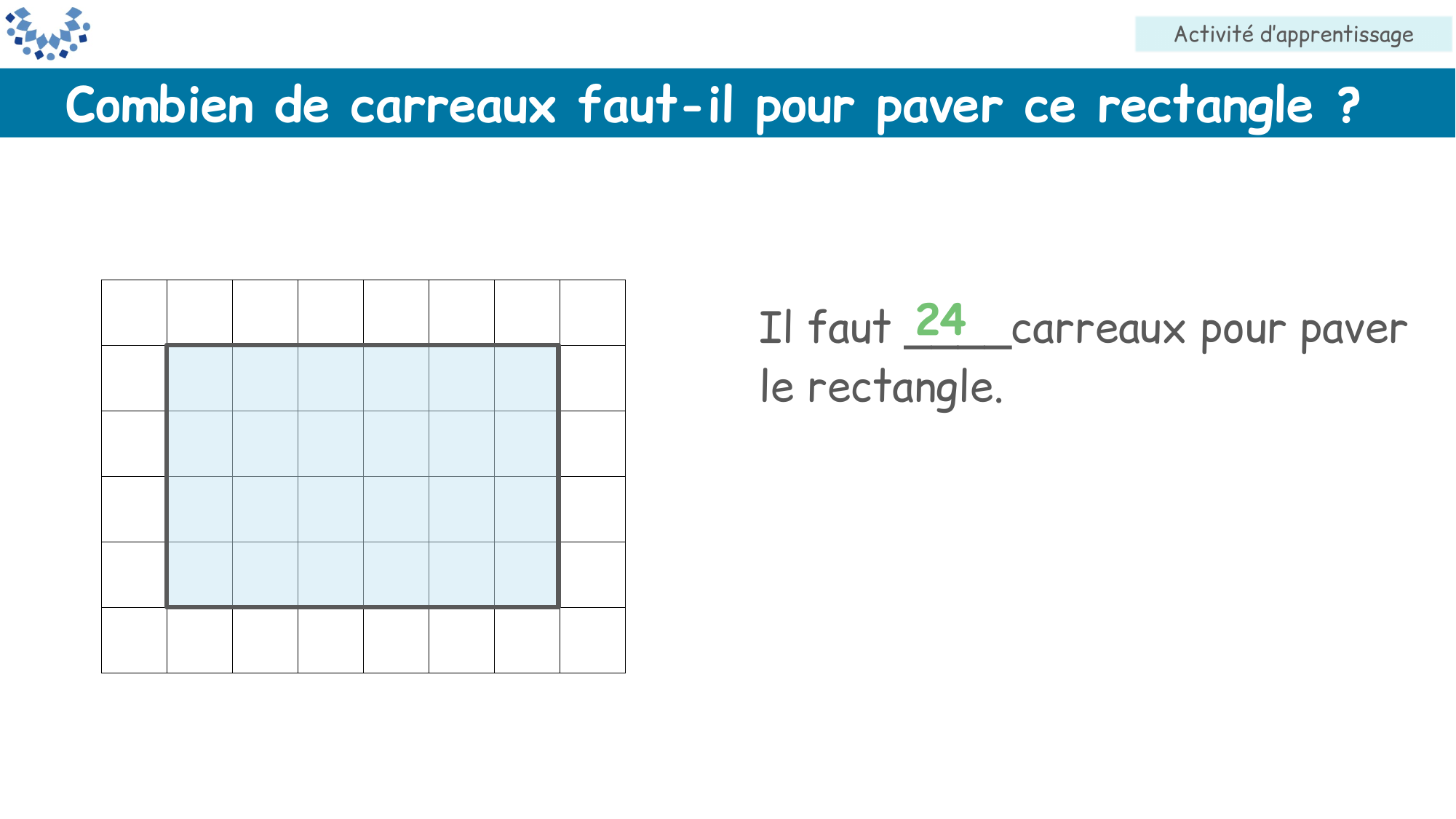

Activité d’apprentissage
Combien de carreaux faut-il pour paver ce rectangle ?
24
|  |  |  |  |  |  |  |  |
| --- | --- | --- | --- | --- | --- | --- | --- |
|  |  |  |  |  |  |  |  |
|  |  |  |  |  |  |  |  |
|  |  |  |  |  |  |  |  |
|  |  |  |  |  |  |  |  |
|  |  |  |  |  |  |  |  |
Il faut ____carreaux pour paver le rectangle.